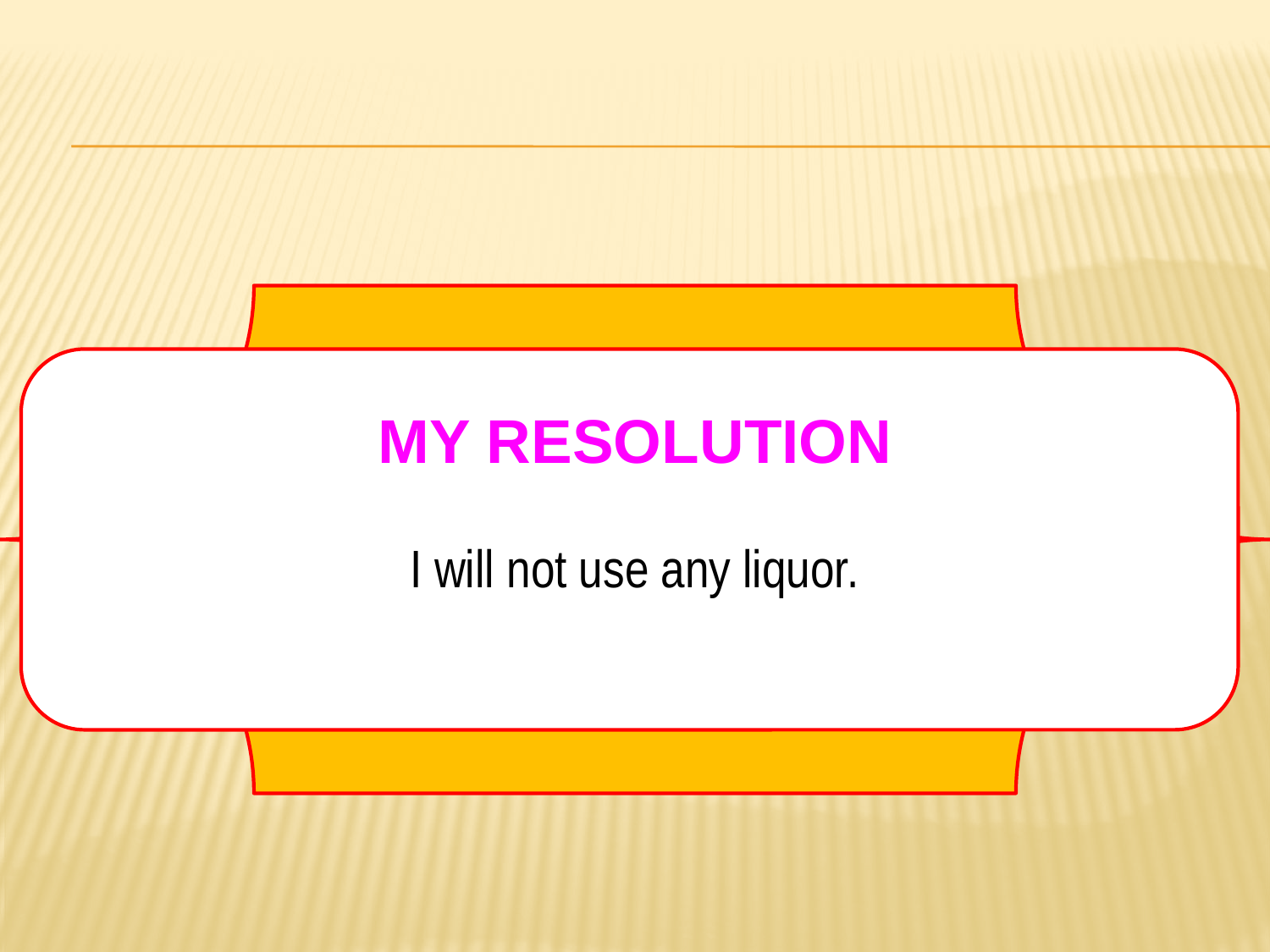

# MY resolution
I will not use any liquor.